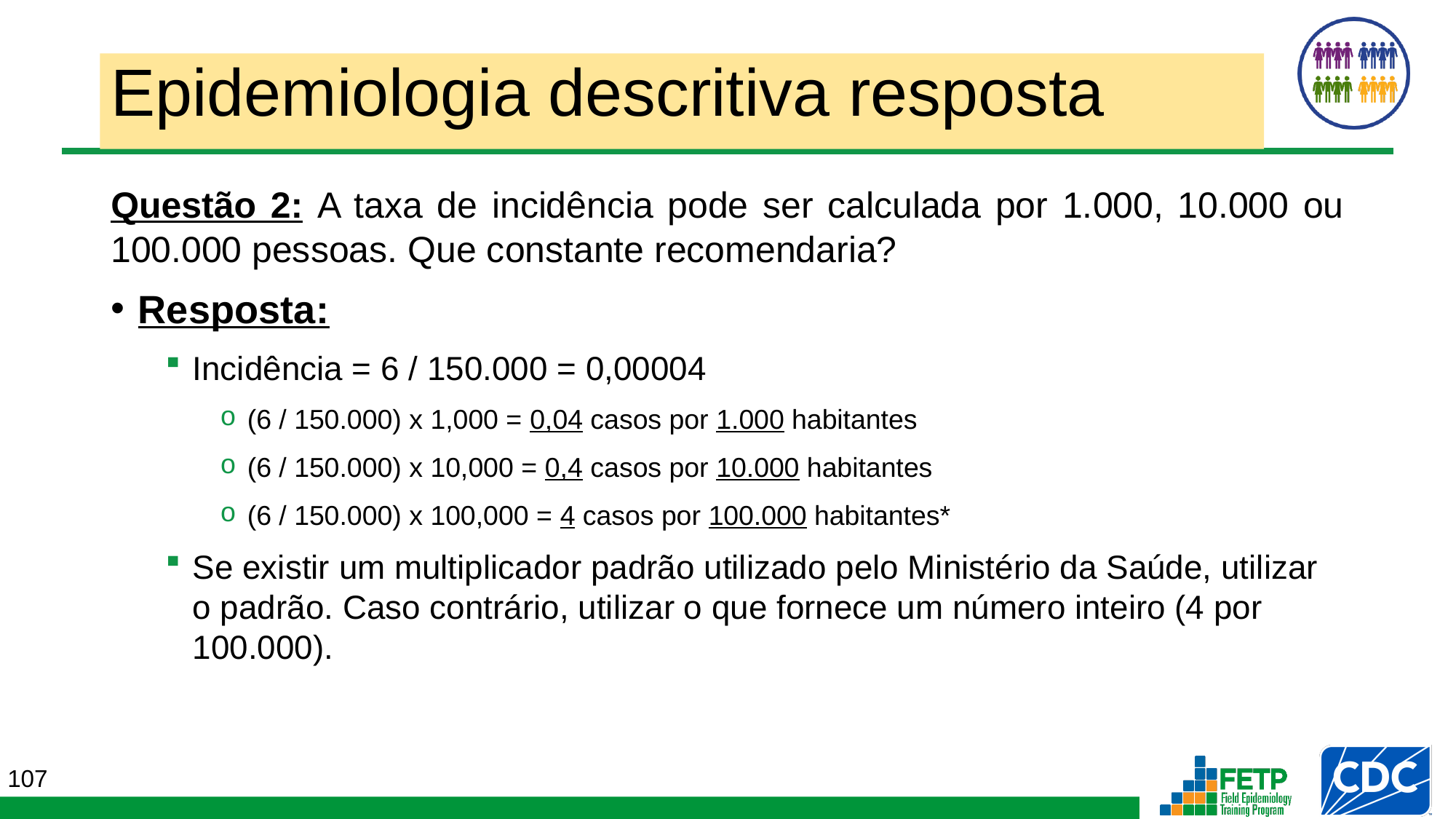

# Epidemiologia descritiva resposta
Questão 2: A taxa de incidência pode ser calculada por 1.000, 10.000 ou 100.000 pessoas. Que constante recomendaria?
Resposta:
Incidência = 6 / 150.000 = 0,00004
(6 / 150.000) x 1,000 = 0,04 casos por 1.000 habitantes
(6 / 150.000) x 10,000 = 0,4 casos por 10.000 habitantes
(6 / 150.000) x 100,000 = 4 casos por 100.000 habitantes*
Se existir um multiplicador padrão utilizado pelo Ministério da Saúde, utilizar o padrão. Caso contrário, utilizar o que fornece um número inteiro (4 por 100.000).